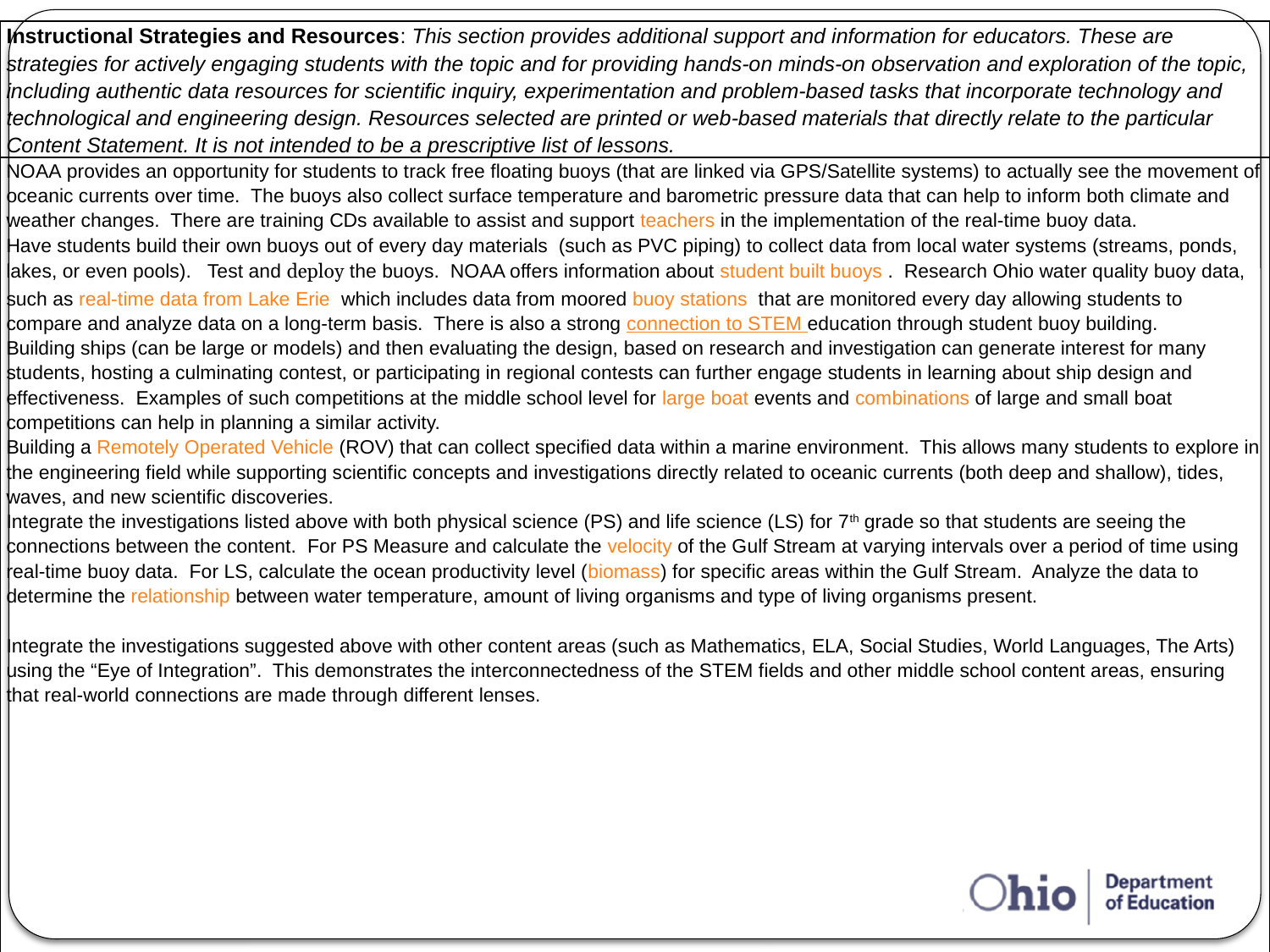

| Instructional Strategies and Resources: This section provides additional support and information for educators. These are strategies for actively engaging students with the topic and for providing hands-on minds-on observation and exploration of the topic, including authentic data resources for scientific inquiry, experimentation and problem-based tasks that incorporate technology and technological and engineering design. Resources selected are printed or web-based materials that directly relate to the particular Content Statement. It is not intended to be a prescriptive list of lessons. |
| --- |
| NOAA provides an opportunity for students to track free floating buoys (that are linked via GPS/Satellite systems) to actually see the movement of oceanic currents over time. The buoys also collect surface temperature and barometric pressure data that can help to inform both climate and weather changes. There are training CDs available to assist and support teachers in the implementation of the real-time buoy data. Have students build their own buoys out of every day materials (such as PVC piping) to collect data from local water systems (streams, ponds, lakes, or even pools). Test and deploy the buoys. NOAA offers information about student built buoys . Research Ohio water quality buoy data, such as real-time data from Lake Erie which includes data from moored buoy stations that are monitored every day allowing students to compare and analyze data on a long-term basis. There is also a strong connection to STEM education through student buoy building. Building ships (can be large or models) and then evaluating the design, based on research and investigation can generate interest for many students, hosting a culminating contest, or participating in regional contests can further engage students in learning about ship design and effectiveness. Examples of such competitions at the middle school level for large boat events and combinations of large and small boat competitions can help in planning a similar activity. Building a Remotely Operated Vehicle (ROV) that can collect specified data within a marine environment. This allows many students to explore in the engineering field while supporting scientific concepts and investigations directly related to oceanic currents (both deep and shallow), tides, waves, and new scientific discoveries. Integrate the investigations listed above with both physical science (PS) and life science (LS) for 7th grade so that students are seeing the connections between the content. For PS Measure and calculate the velocity of the Gulf Stream at varying intervals over a period of time using real-time buoy data. For LS, calculate the ocean productivity level (biomass) for specific areas within the Gulf Stream. Analyze the data to determine the relationship between water temperature, amount of living organisms and type of living organisms present. Integrate the investigations suggested above with other content areas (such as Mathematics, ELA, Social Studies, World Languages, The Arts) using the “Eye of Integration”. This demonstrates the interconnectedness of the STEM fields and other middle school content areas, ensuring that real-world connections are made through different lenses. |